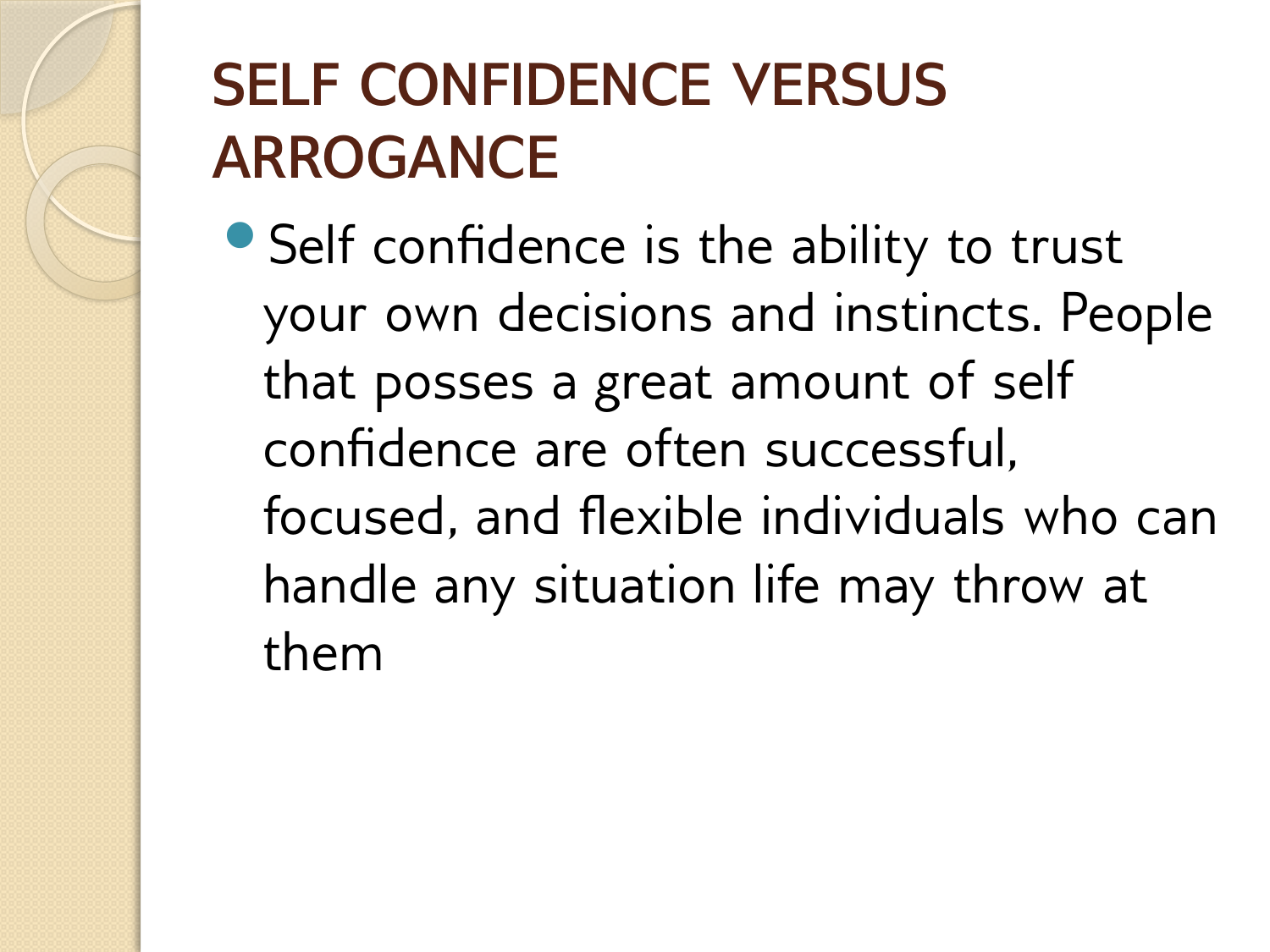

# SELF CONFIDENCE VERSUS ARROGANCE
Self confidence is the ability to trust your own decisions and instincts. People that posses a great amount of self confidence are often successful, focused, and flexible individuals who can handle any situation life may throw at them